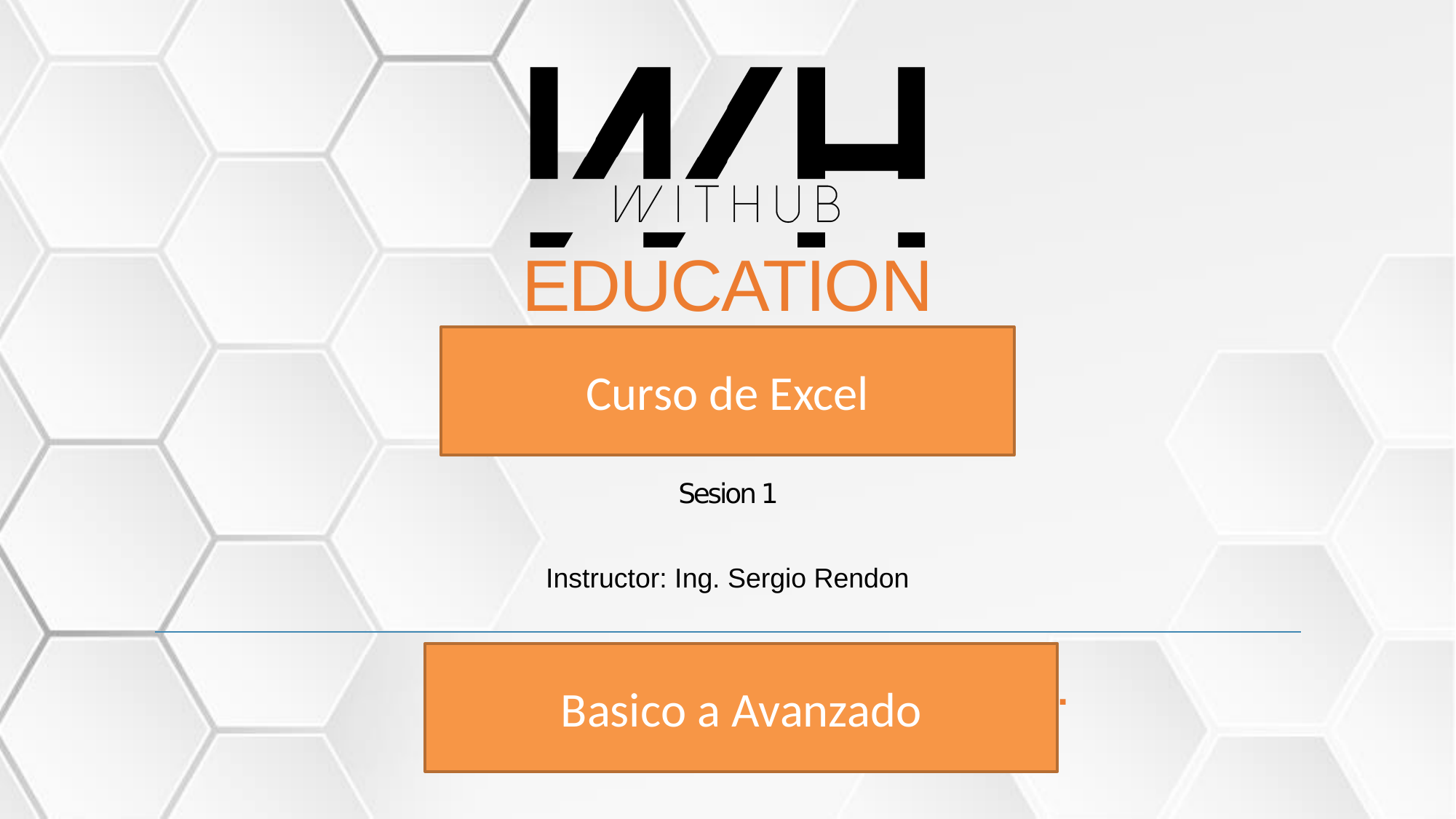

# EDUCATION
Curso de Excel
Sesion 1
Instructor: Ing. Sergio Rendon
Basico a Avanzado